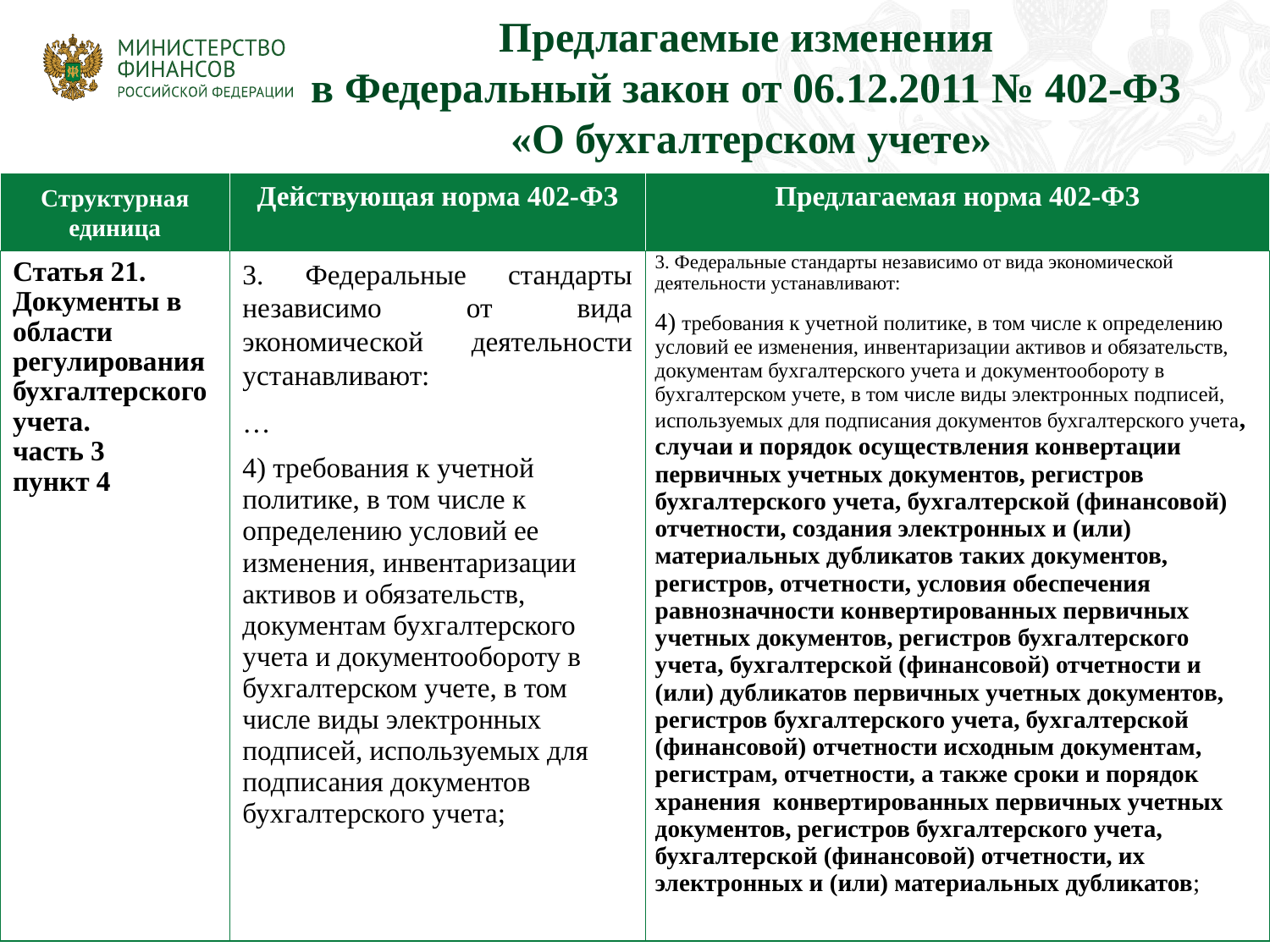

# Предлагаемые изменения в Федеральный закон от 06.12.2011 № 402-ФЗ «О бухгалтерском учете»
| Структурная единица | Действующая норма 402-ФЗ | Предлагаемая норма 402-ФЗ |
| --- | --- | --- |
| Статья 21. Документы в области регулирования бухгалтерского учета. часть 3 пункт 4 | 3. Федеральные стандарты независимо от вида экономической деятельности устанавливают: … 4) требования к учетной политике, в том числе к определению условий ее изменения, инвентаризации активов и обязательств, документам бухгалтерского учета и документообороту в бухгалтерском учете, в том числе виды электронных подписей, используемых для подписания документов бухгалтерского учета; | 3. Федеральные стандарты независимо от вида экономической деятельности устанавливают: 4) требования к учетной политике, в том числе к определению условий ее изменения, инвентаризации активов и обязательств, документам бухгалтерского учета и документообороту в бухгалтерском учете, в том числе виды электронных подписей, используемых для подписания документов бухгалтерского учета, случаи и порядок осуществления конвертации первичных учетных документов, регистров бухгалтерского учета, бухгалтерской (финансовой) отчетности, создания электронных и (или) материальных дубликатов таких документов, регистров, отчетности, условия обеспечения равнозначности конвертированных первичных учетных документов, регистров бухгалтерского учета, бухгалтерской (финансовой) отчетности и (или) дубликатов первичных учетных документов, регистров бухгалтерского учета, бухгалтерской (финансовой) отчетности исходным документам, регистрам, отчетности, а также сроки и порядок хранения конвертированных первичных учетных документов, регистров бухгалтерского учета, бухгалтерской (финансовой) отчетности, их электронных и (или) материальных дубликатов; |